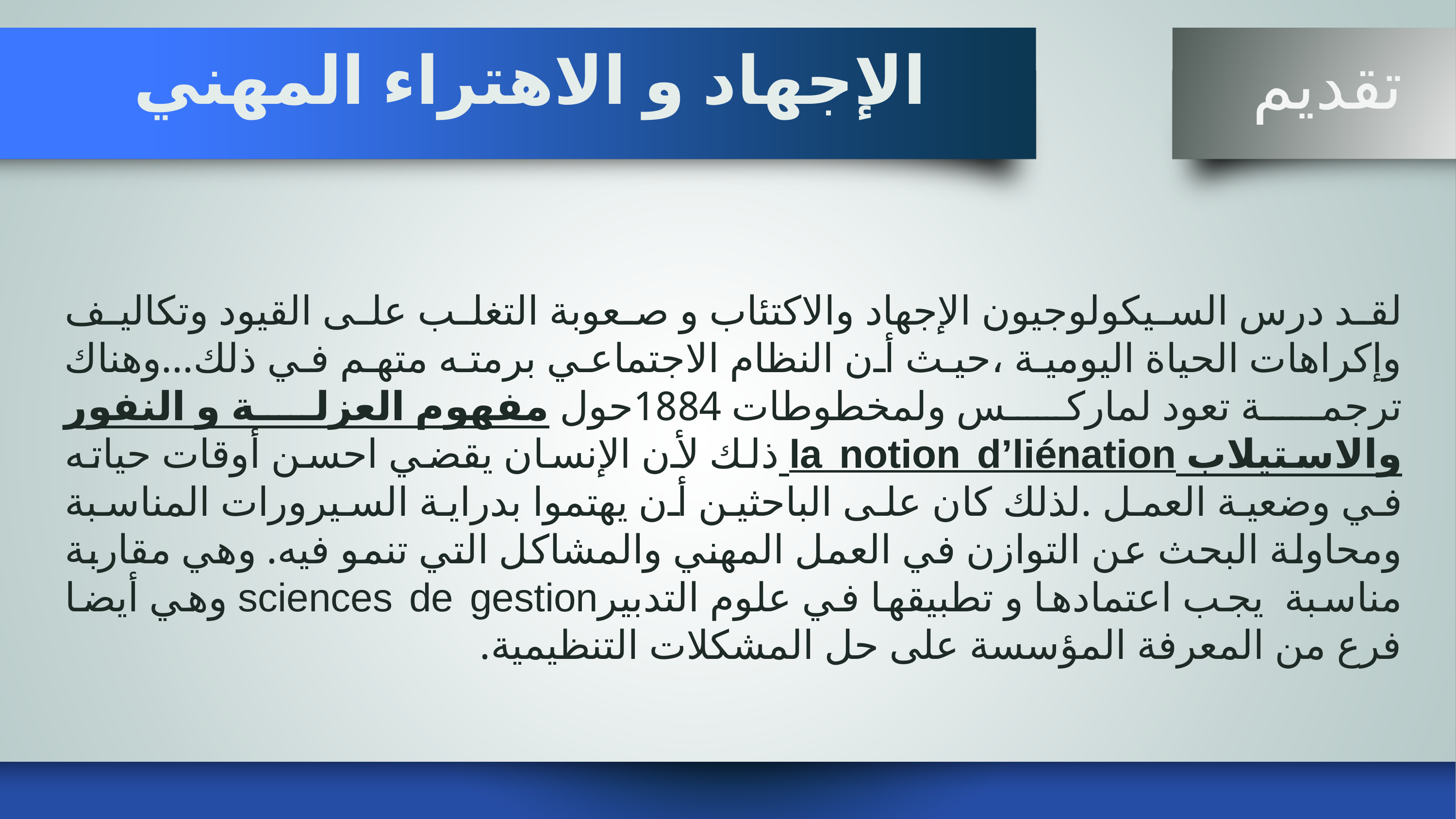

# الإجهاد و الاهتراء المهني
 تقديم
لقد درس السيكولوجيون الإجهاد والاكتئاب و صعوبة التغلب على القيود وتكاليف وإكراهات الحياة اليومية ،حيث أن النظام الاجتماعي برمته متهم في ذلك...وهناك ترجمة تعود لماركس ولمخطوطات 1884حول مفهوم العزلة و النفور والاستيلاب la notion d’liénation ذلك لأن الإنسان يقضي احسن أوقات حياته في وضعية العمل .لذلك كان على الباحثين أن يهتموا بدراية السيرورات المناسبة ومحاولة البحث عن التوازن في العمل المهني والمشاكل التي تنمو فيه. وهي مقاربة مناسبة  يجب اعتمادها و تطبيقها في علوم التدبيرsciences de gestion وهي أيضا فرع من المعرفة المؤسسة على حل المشكلات التنظيمية.